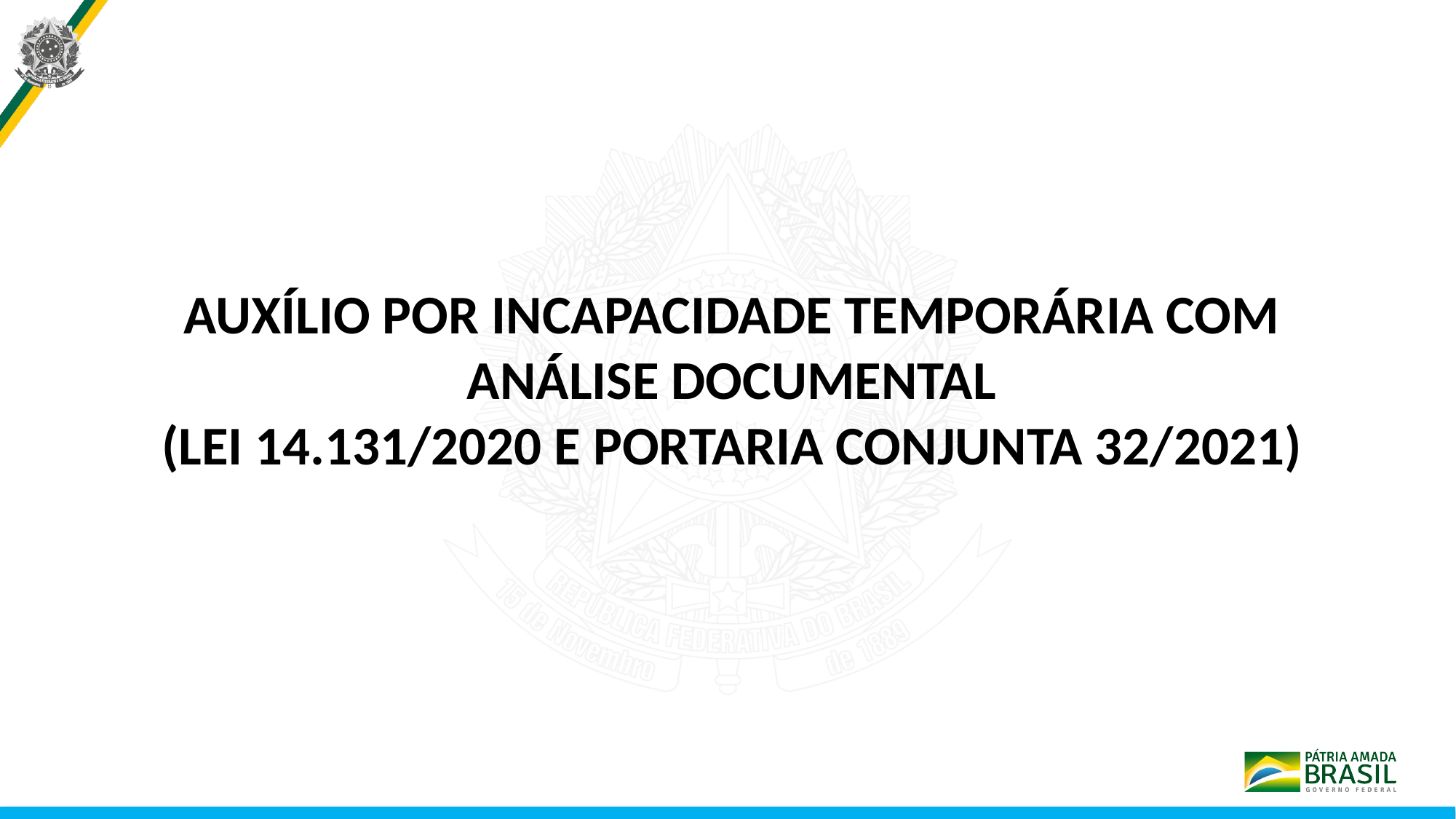

AUXÍLIO POR INCAPACIDADE TEMPORÁRIA COM ANÁLISE DOCUMENTAL
(LEI 14.131/2020 E PORTARIA CONJUNTA 32/2021)